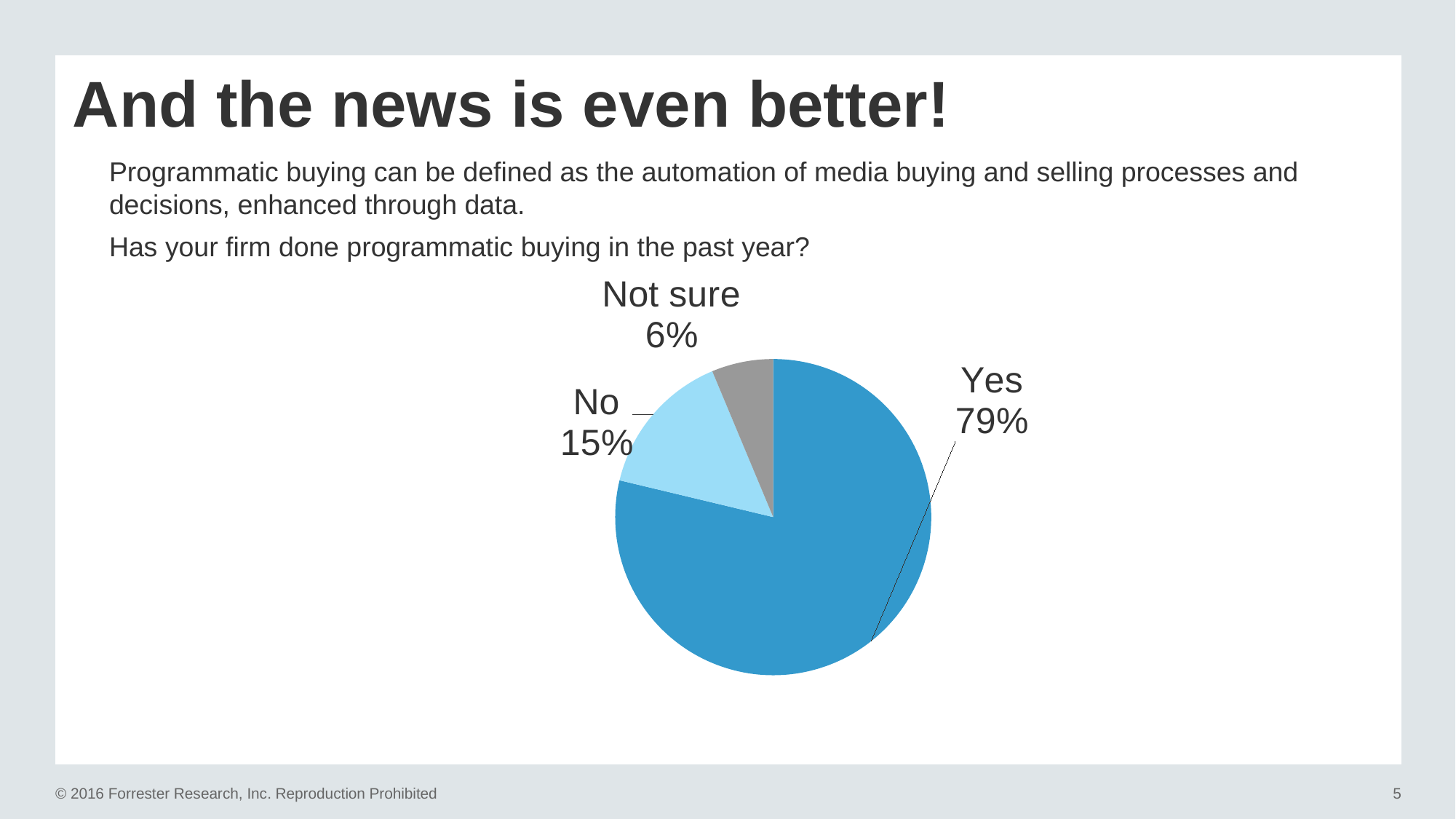

# And the news is even better!
Programmatic buying can be defined as the automation of media buying and selling processes and decisions, enhanced through data.
Has your firm done programmatic buying in the past year?

### Chart

| Category | Column1 |
|---|---|
| Yes | 100.0 |
| No | 19.0 |
| Not sure | 8.0 |